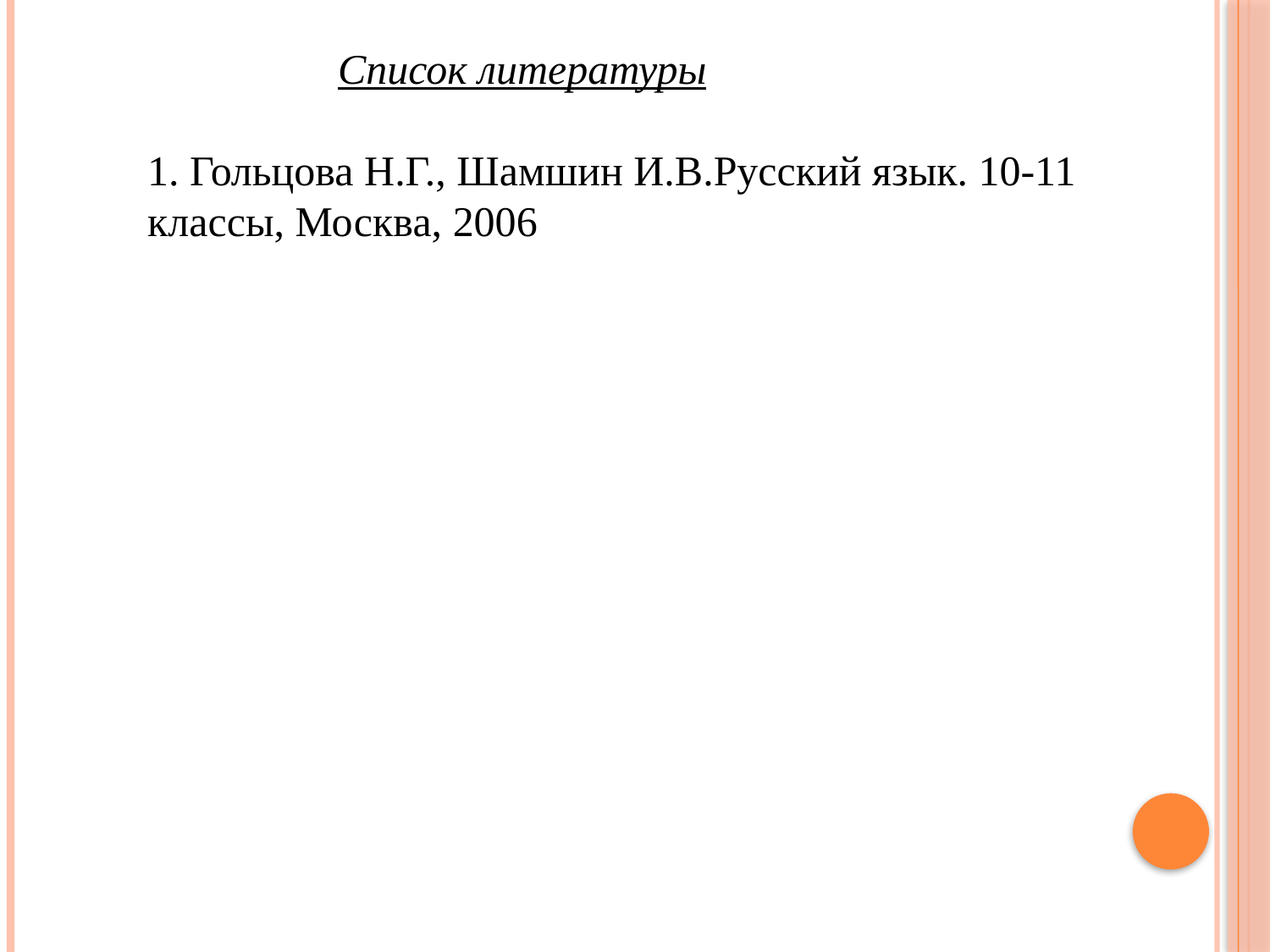

Список литературы

1. Гольцова Н.Г., Шамшин И.В.Русский язык. 10-11 классы, Москва, 2006